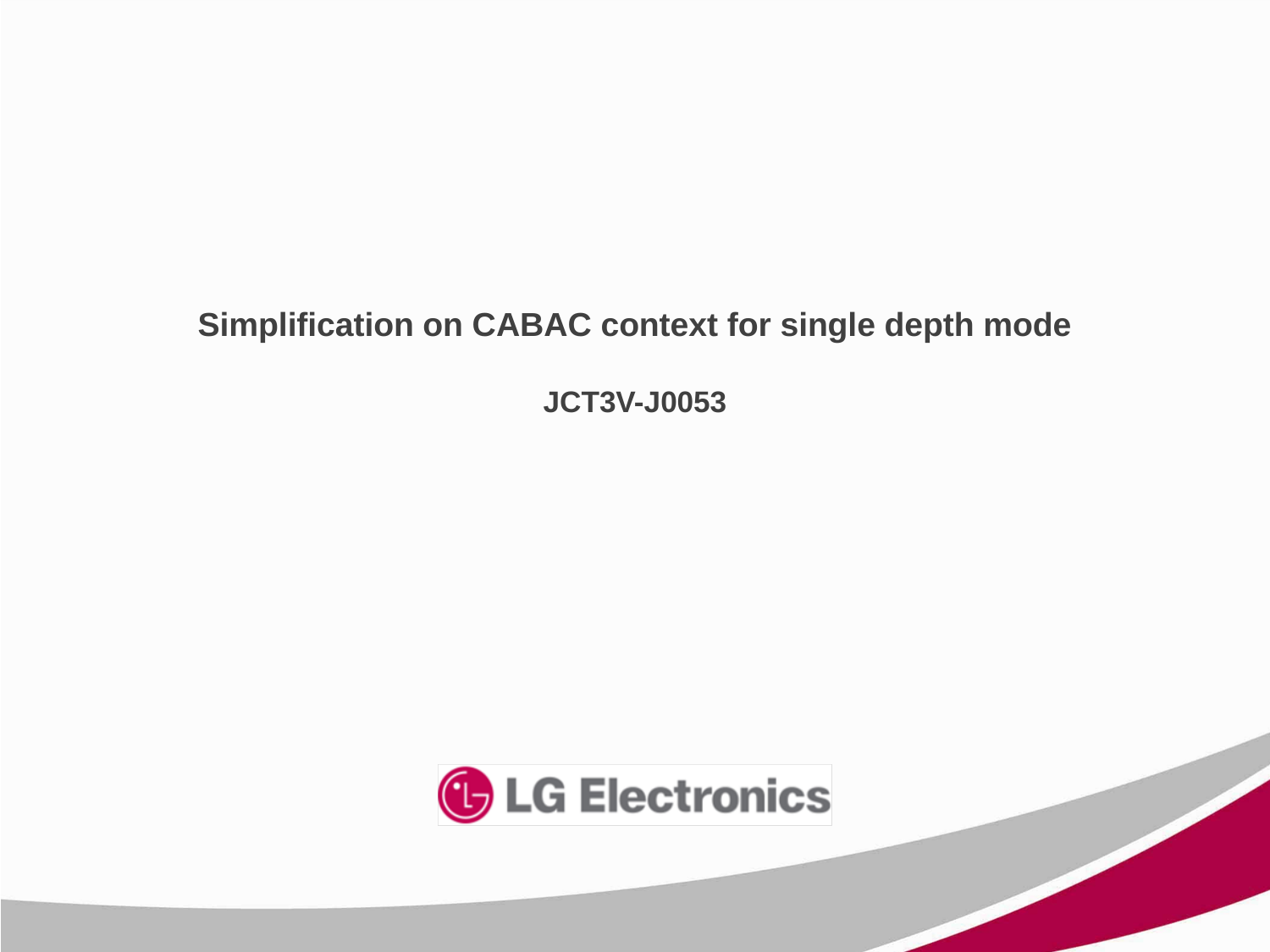

# Simplification on CABAC context for single depth mode JCT3V-J0053